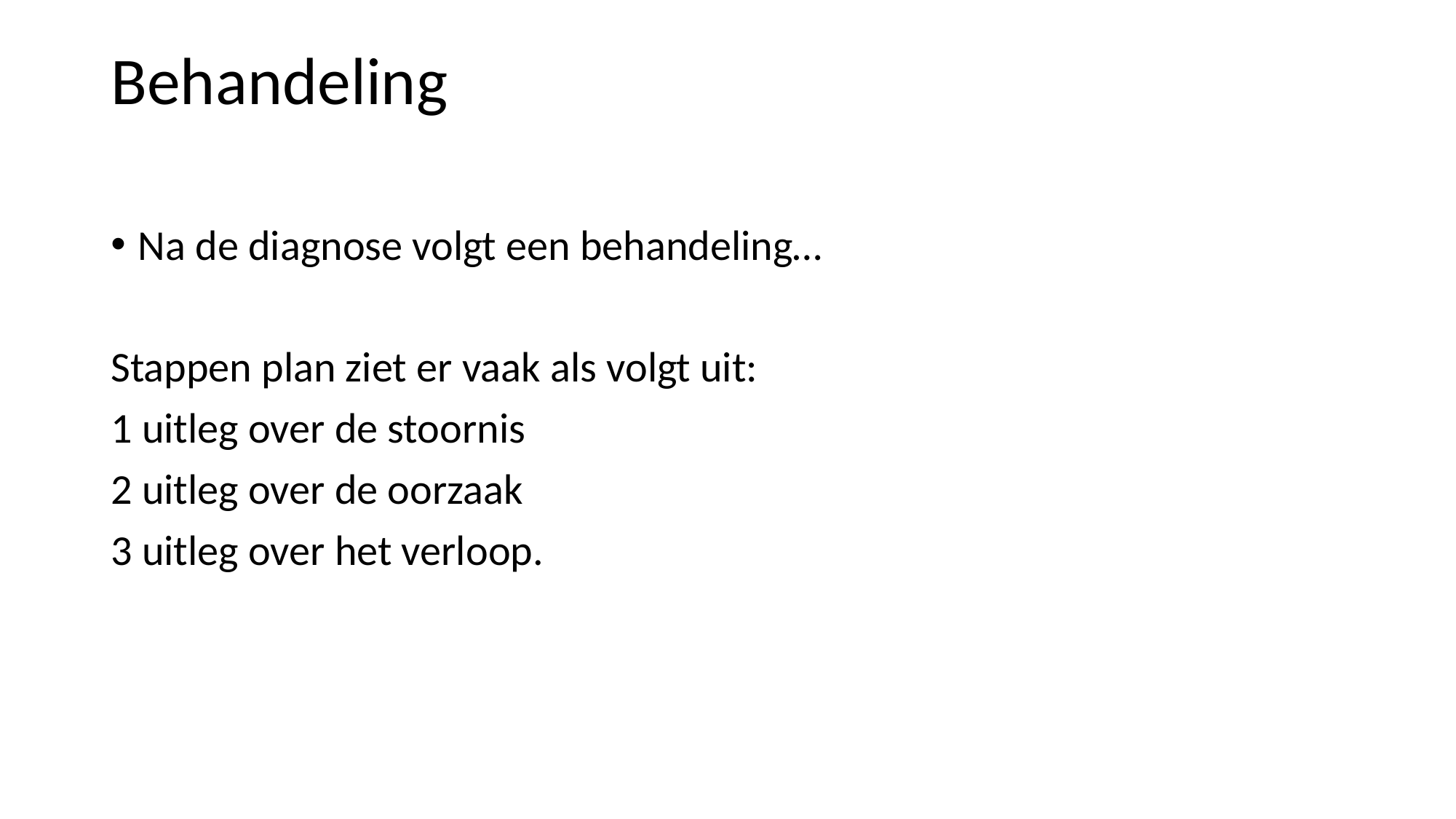

# Behandeling
Na de diagnose volgt een behandeling…

Stappen plan ziet er vaak als volgt uit:
1 uitleg over de stoornis
2 uitleg over de oorzaak
3 uitleg over het verloop.